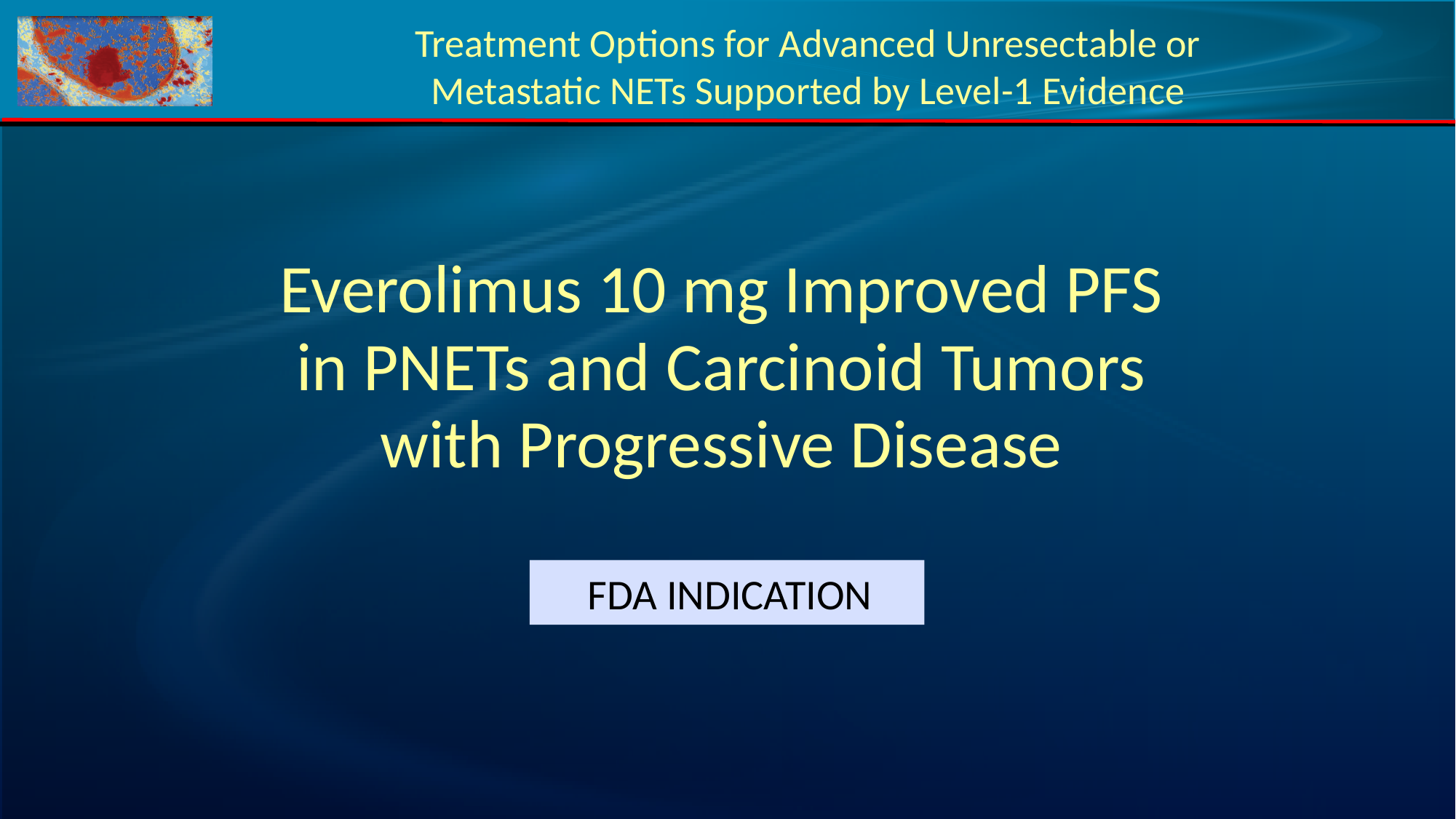

Treatment Options for Advanced Unresectable or Metastatic NETs Supported by Level-1 Evidence
# Everolimus 10 mg Improved PFS in PNETs and Carcinoid Tumors with Progressive Disease
FDA INDICATION